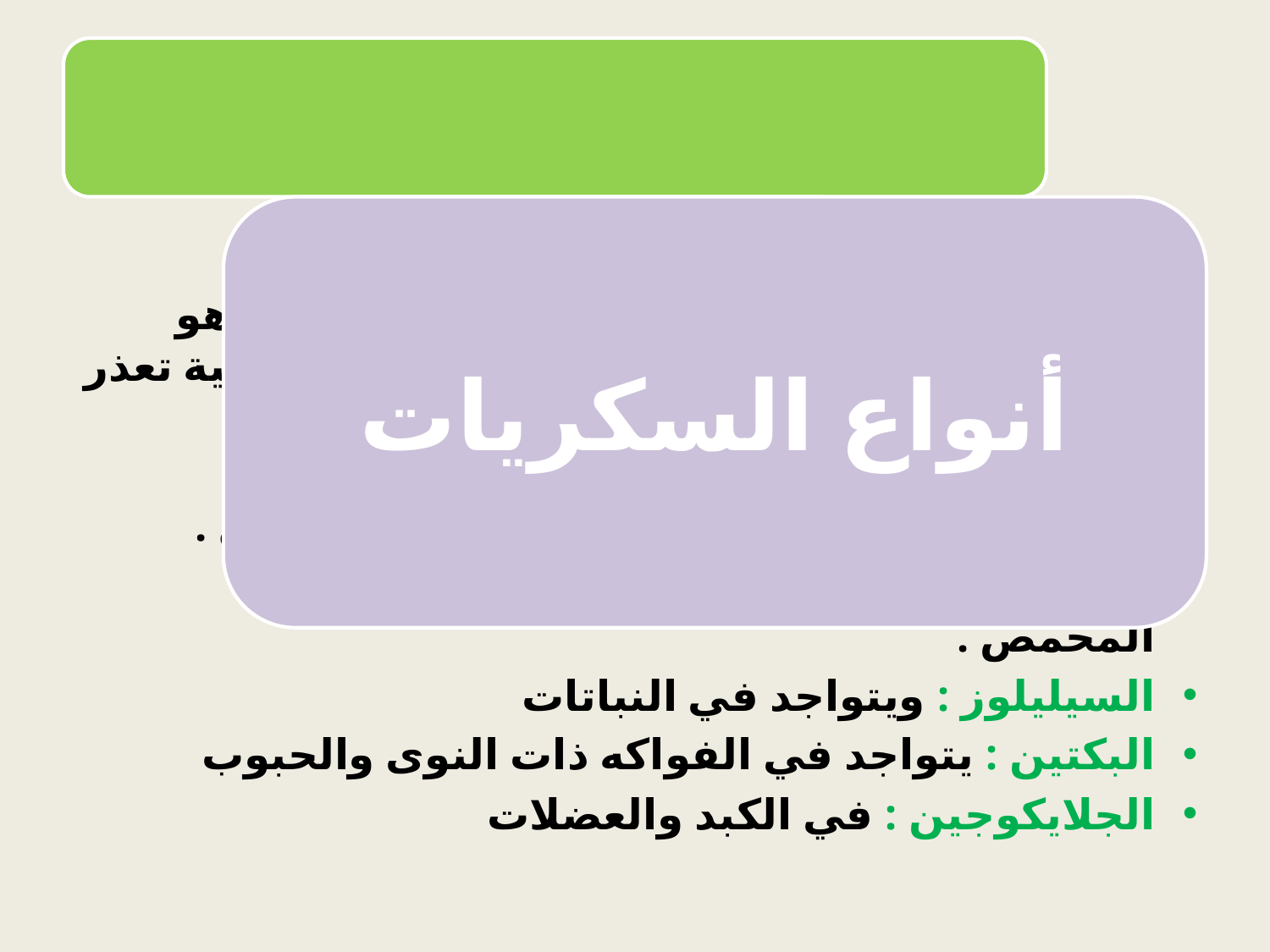

أنواع السكريات
السكريات المتعددة او المركبة:
ان اهم ما يميز السكريات المتعددة عن الثنائية هو طعمها غير الحلو الا ان النوعين يشتركان بخاصية تعذر الامتصاص من قبل الجسم الا بعد تجزئتهما الى سكريات احادية . وهنا انواع السكريات المركبة :
النشاء : ويتواجد في البطاطا ، الحبوب والبقول .
الديكسترين : ويتواجد في قشرة الخبز والخبز المحمص .
السيليلوز : ويتواجد في النباتات
البكتين : يتواجد في الفواكه ذات النوى والحبوب
الجلايكوجين : في الكبد والعضلات